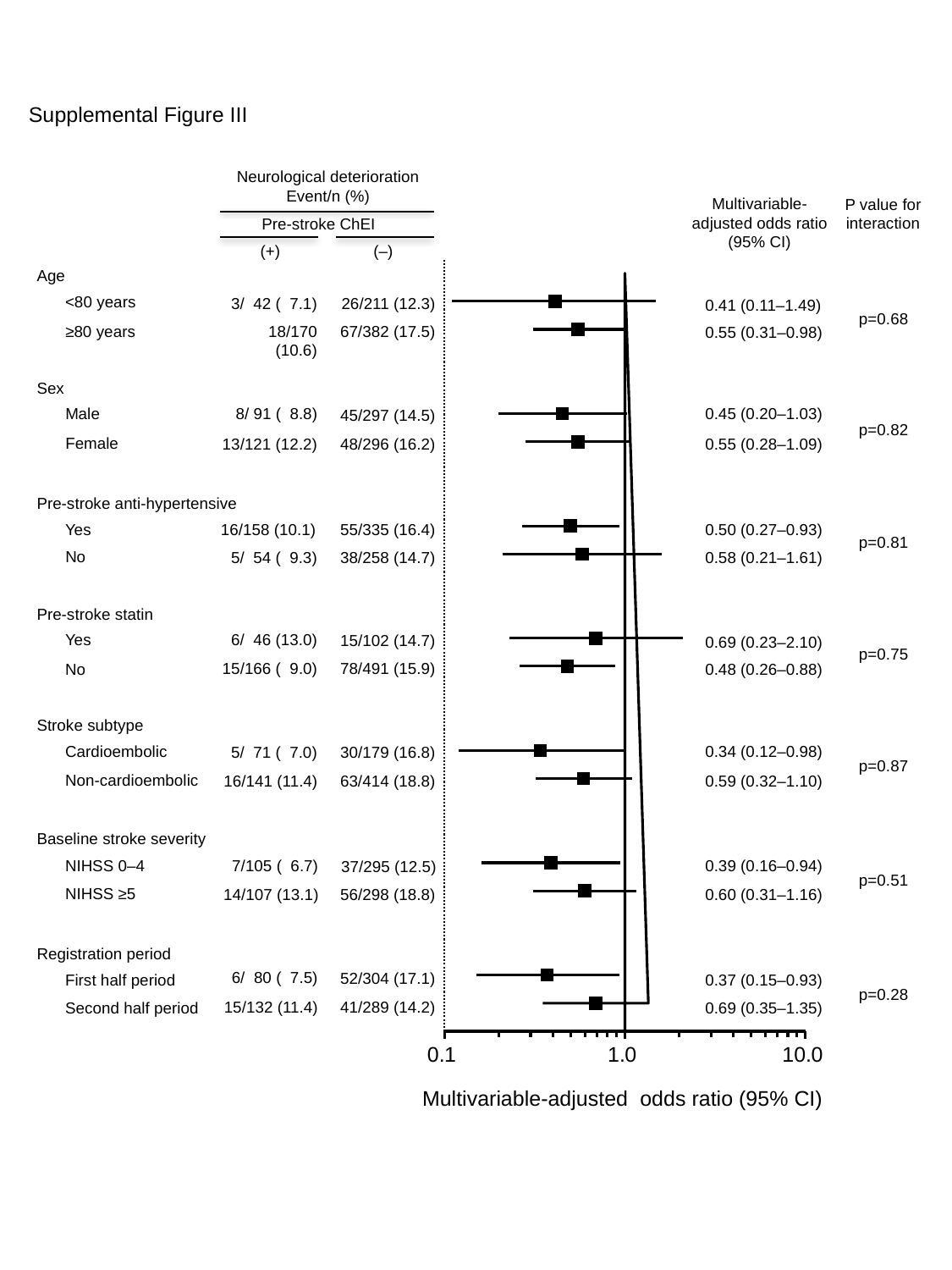

Supplemental Figure III
Neurological deterioration
Event/n (%)
Multivariable-adjusted odds ratio (95% CI)
P value for interaction
Pre-stroke ChEI
(+)
(–)

### Chart

| Category |  |  |
|---|---|---|
Age
<80 years
   3/  42 (  7.1)
 26/211 (12.3)
0.41 (0.11–1.49)
p=0.68
≥80 years
18/170 (10.6)
67/382 (17.5)
0.55 (0.31–0.98)
Sex
Male
 8/ 91 (  8.8)
0.45 (0.20–1.03)
 45/297 (14.5)
p=0.82
Female
 13/121 (12.2)
48/296 (16.2)
0.55 (0.28–1.09)
Pre-stroke anti-hypertensive
0.50 (0.27–0.93)
Yes
 16/158 (10.1)
 55/335 (16.4)
p=0.81
No
  5/  54 (  9.3)
0.58 (0.21–1.61)
38/258 (14.7)
Pre-stroke statin
 6/  46 (13.0)
Yes
 15/102 (14.7)
0.69 (0.23–2.10)
p=0.75
78/491 (15.9)
 15/166 (  9.0)
No
0.48 (0.26–0.88)
Stroke subtype
Cardioembolic
0.34 (0.12–0.98)
   5/  71 (  7.0)
30/179 (16.8)
p=0.87
Non-cardioembolic
  16/141 (11.4)
63/414 (18.8)
0.59 (0.32–1.10)
Baseline stroke severity
NIHSS 0–4
0.39 (0.16–0.94)
   7/105 (  6.7)
37/295 (12.5)
p=0.51
NIHSS ≥5
 14/107 (13.1)
56/298 (18.8)
0.60 (0.31–1.16)
Registration period
  6/  80 (  7.5)
 52/304 (17.1)
0.37 (0.15–0.93)
First half period
p=0.28
41/289 (14.2)
  15/132 (11.4)
Second half period
0.69 (0.35–1.35)
Multivariable-adjusted  odds ratio (95% CI)